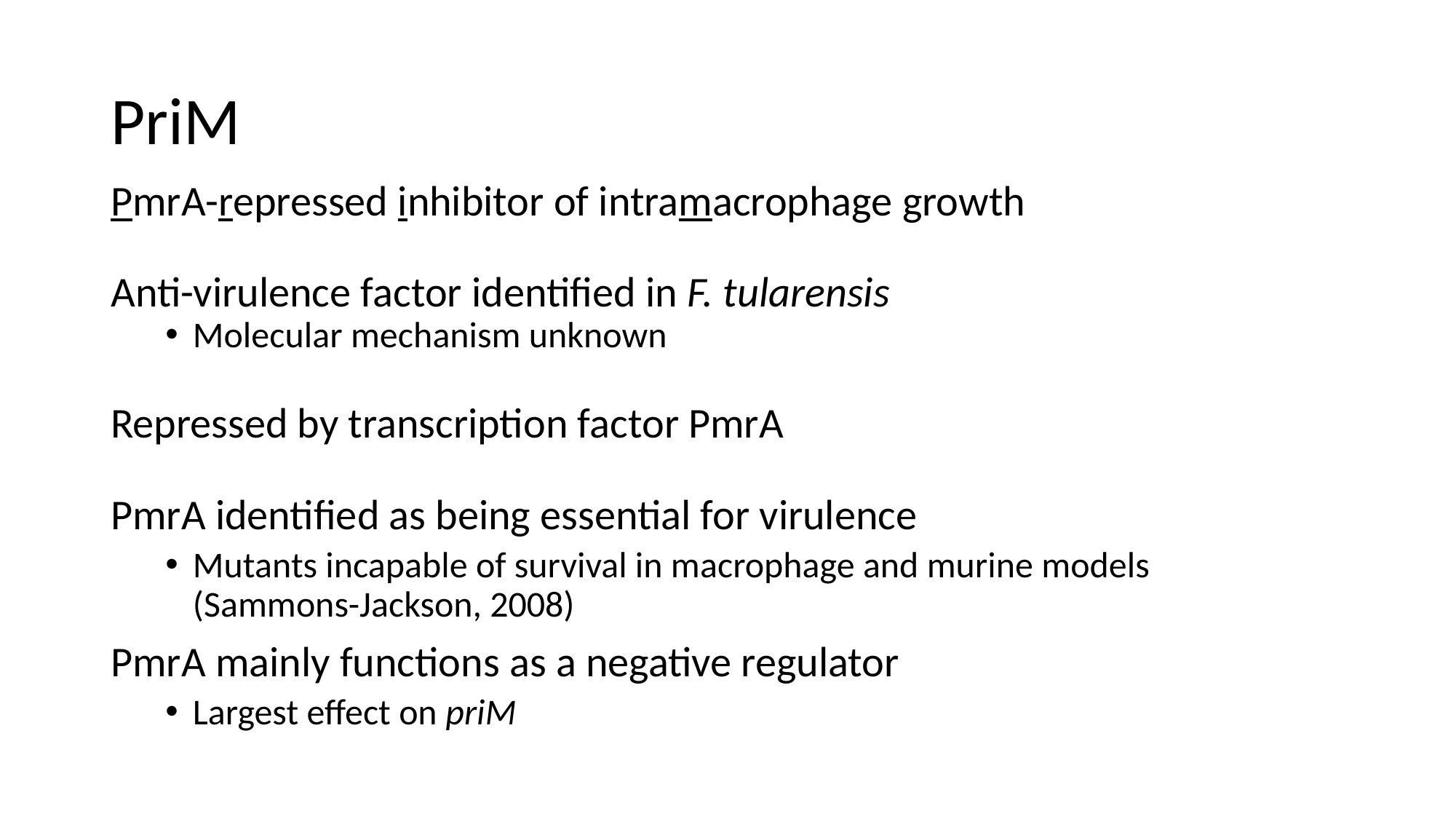

# PriM
PmrA-repressed inhibitor of intramacrophage growth

Anti-virulence factor identified in F. tularensis
Molecular mechanism unknown

Repressed by transcription factor PmrA

PmrA identified as being essential for virulence
Mutants incapable of survival in macrophage and murine models (Sammons-Jackson, 2008)
PmrA mainly functions as a negative regulator
Largest effect on priM